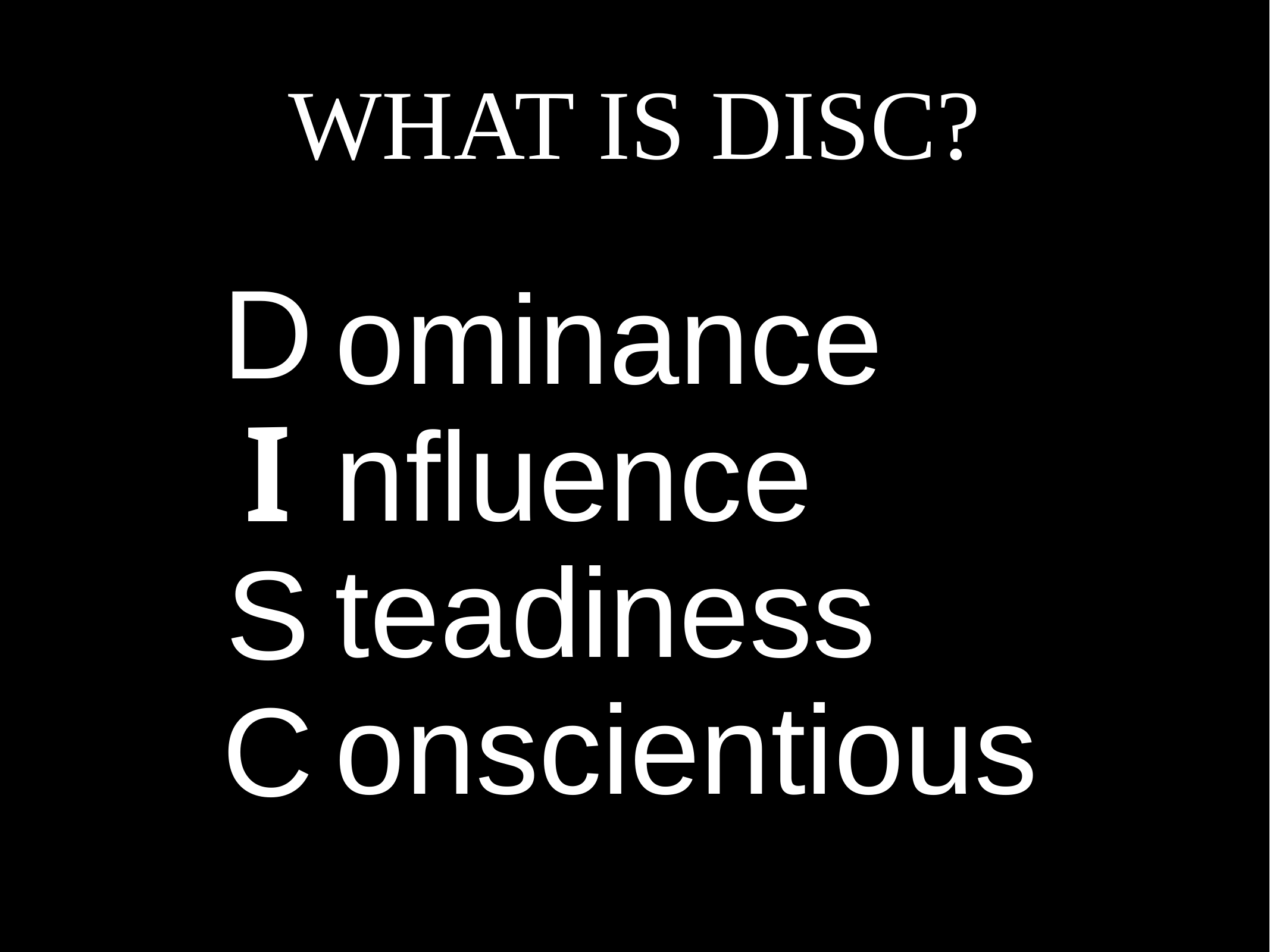

WHAT IS DISC?
D
I
S
C
ominance
nfluence
teadiness
onscientious